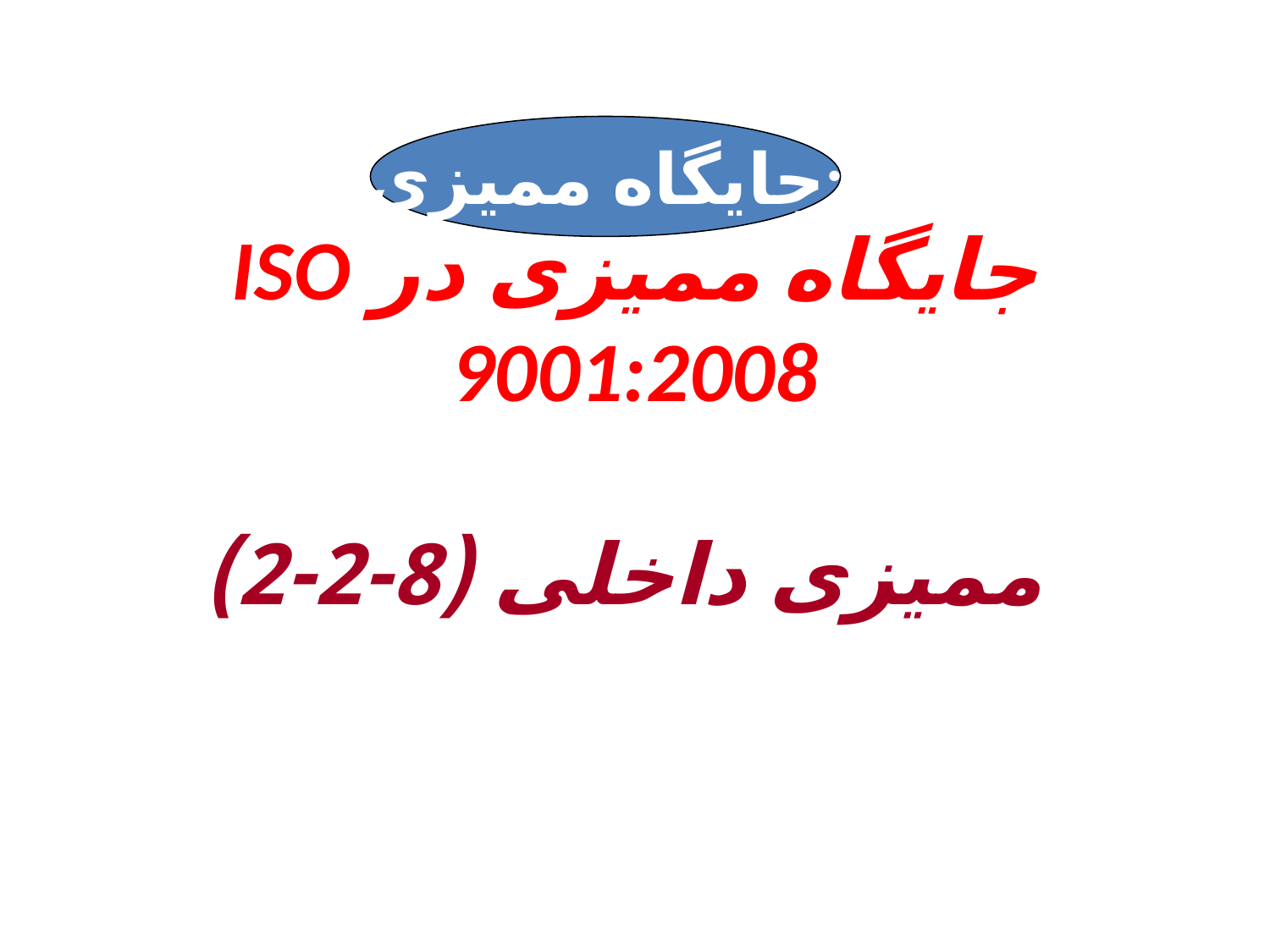

# جایگاه ممیزی در ISO 9001:2008 ممیزی داخلی (8-2-2)
جایگاه ممیزی: